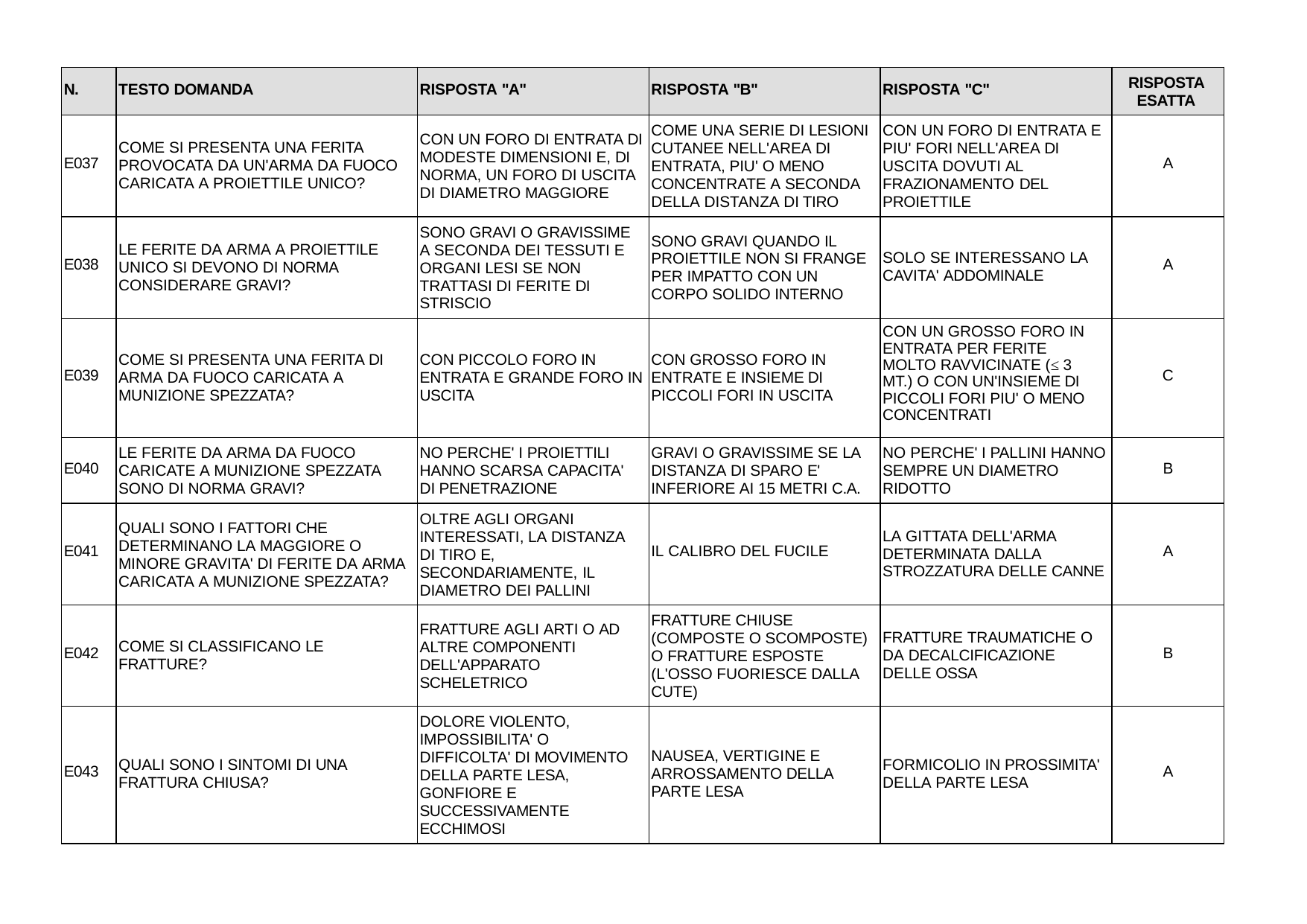

| N. | TESTO DOMANDA | RISPOSTA "A" | RISPOSTA "B" | RISPOSTA "C" | RISPOSTA ESATTA |
| --- | --- | --- | --- | --- | --- |
| E037 | COME SI PRESENTA UNA FERITA PROVOCATA DA UN'ARMA DA FUOCO CARICATA A PROIETTILE UNICO? | CON UN FORO DI ENTRATA DI MODESTE DIMENSIONI E, DI NORMA, UN FORO DI USCITA DI DIAMETRO MAGGIORE | COME UNA SERIE DI LESIONI CUTANEE NELL'AREA DI ENTRATA, PIU' O MENO CONCENTRATE A SECONDA DELLA DISTANZA DI TIRO | CON UN FORO DI ENTRATA E PIU' FORI NELL'AREA DI USCITA DOVUTI AL FRAZIONAMENTO DEL PROIETTILE | A |
| E038 | LE FERITE DA ARMA A PROIETTILE UNICO SI DEVONO DI NORMA CONSIDERARE GRAVI? | SONO GRAVI O GRAVISSIME A SECONDA DEI TESSUTI E ORGANI LESI SE NON TRATTASI DI FERITE DI STRISCIO | SONO GRAVI QUANDO IL PROIETTILE NON SI FRANGE PER IMPATTO CON UN CORPO SOLIDO INTERNO | SOLO SE INTERESSANO LA CAVITA' ADDOMINALE | A |
| E039 | COME SI PRESENTA UNA FERITA DI ARMA DA FUOCO CARICATA A MUNIZIONE SPEZZATA? | CON PICCOLO FORO IN ENTRATA E GRANDE FORO IN USCITA | CON GROSSO FORO IN ENTRATE E INSIEME DI PICCOLI FORI IN USCITA | CON UN GROSSO FORO IN ENTRATA PER FERITE MOLTO RAVVICINATE (≤ 3 MT.) O CON UN'INSIEME DI PICCOLI FORI PIU' O MENO CONCENTRATI | C |
| E040 | LE FERITE DA ARMA DA FUOCO CARICATE A MUNIZIONE SPEZZATA SONO DI NORMA GRAVI? | NO PERCHE' I PROIETTILI HANNO SCARSA CAPACITA' DI PENETRAZIONE | GRAVI O GRAVISSIME SE LA DISTANZA DI SPARO E' INFERIORE AI 15 METRI C.A. | NO PERCHE' I PALLINI HANNO SEMPRE UN DIAMETRO RIDOTTO | B |
| E041 | QUALI SONO I FATTORI CHE DETERMINANO LA MAGGIORE O MINORE GRAVITA' DI FERITE DA ARMA CARICATA A MUNIZIONE SPEZZATA? | OLTRE AGLI ORGANI INTERESSATI, LA DISTANZA DI TIRO E, SECONDARIAMENTE, IL DIAMETRO DEI PALLINI | IL CALIBRO DEL FUCILE | LA GITTATA DELL'ARMA DETERMINATA DALLA STROZZATURA DELLE CANNE | A |
| E042 | COME SI CLASSIFICANO LE FRATTURE? | FRATTURE AGLI ARTI O AD ALTRE COMPONENTI DELL'APPARATO SCHELETRICO | FRATTURE CHIUSE (COMPOSTE O SCOMPOSTE) O FRATTURE ESPOSTE (L'OSSO FUORIESCE DALLA CUTE) | FRATTURE TRAUMATICHE O DA DECALCIFICAZIONE DELLE OSSA | B |
| E043 | QUALI SONO I SINTOMI DI UNA FRATTURA CHIUSA? | DOLORE VIOLENTO, IMPOSSIBILITA' O DIFFICOLTA' DI MOVIMENTO DELLA PARTE LESA, GONFIORE E SUCCESSIVAMENTE ECCHIMOSI | NAUSEA, VERTIGINE E ARROSSAMENTO DELLA PARTE LESA | FORMICOLIO IN PROSSIMITA' DELLA PARTE LESA | A |